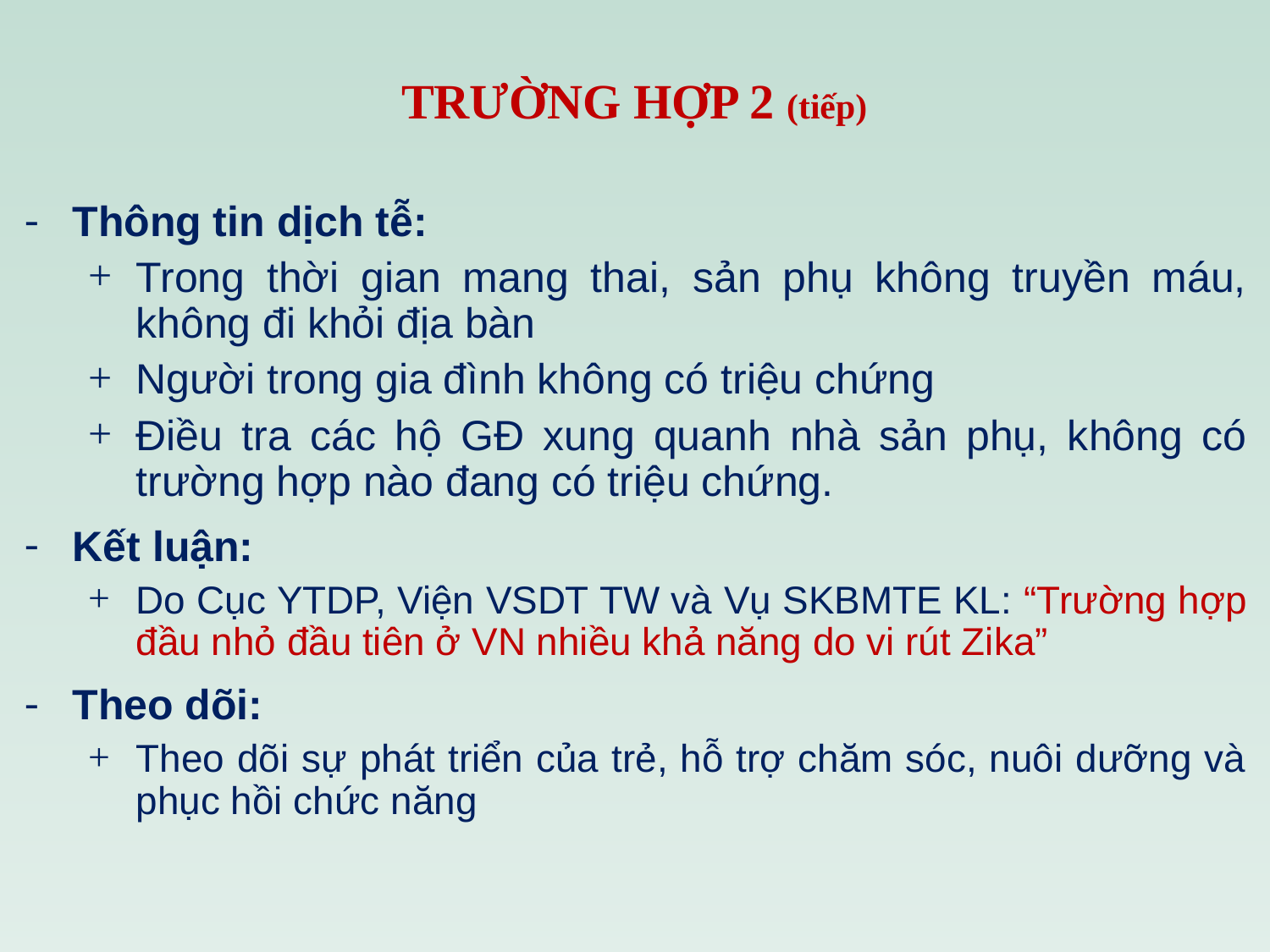

# TRƯỜNG HỢP 2 (tiếp)
Thông tin dịch tễ:
Trong thời gian mang thai, sản phụ không truyền máu, không đi khỏi địa bàn
Người trong gia đình không có triệu chứng
Điều tra các hộ GĐ xung quanh nhà sản phụ, không có trường hợp nào đang có triệu chứng.
Kết luận:
Do Cục YTDP, Viện VSDT TW và Vụ SKBMTE KL: “Trường hợp đầu nhỏ đầu tiên ở VN nhiều khả năng do vi rút Zika”
Theo dõi:
Theo dõi sự phát triển của trẻ, hỗ trợ chăm sóc, nuôi dưỡng và phục hồi chức năng